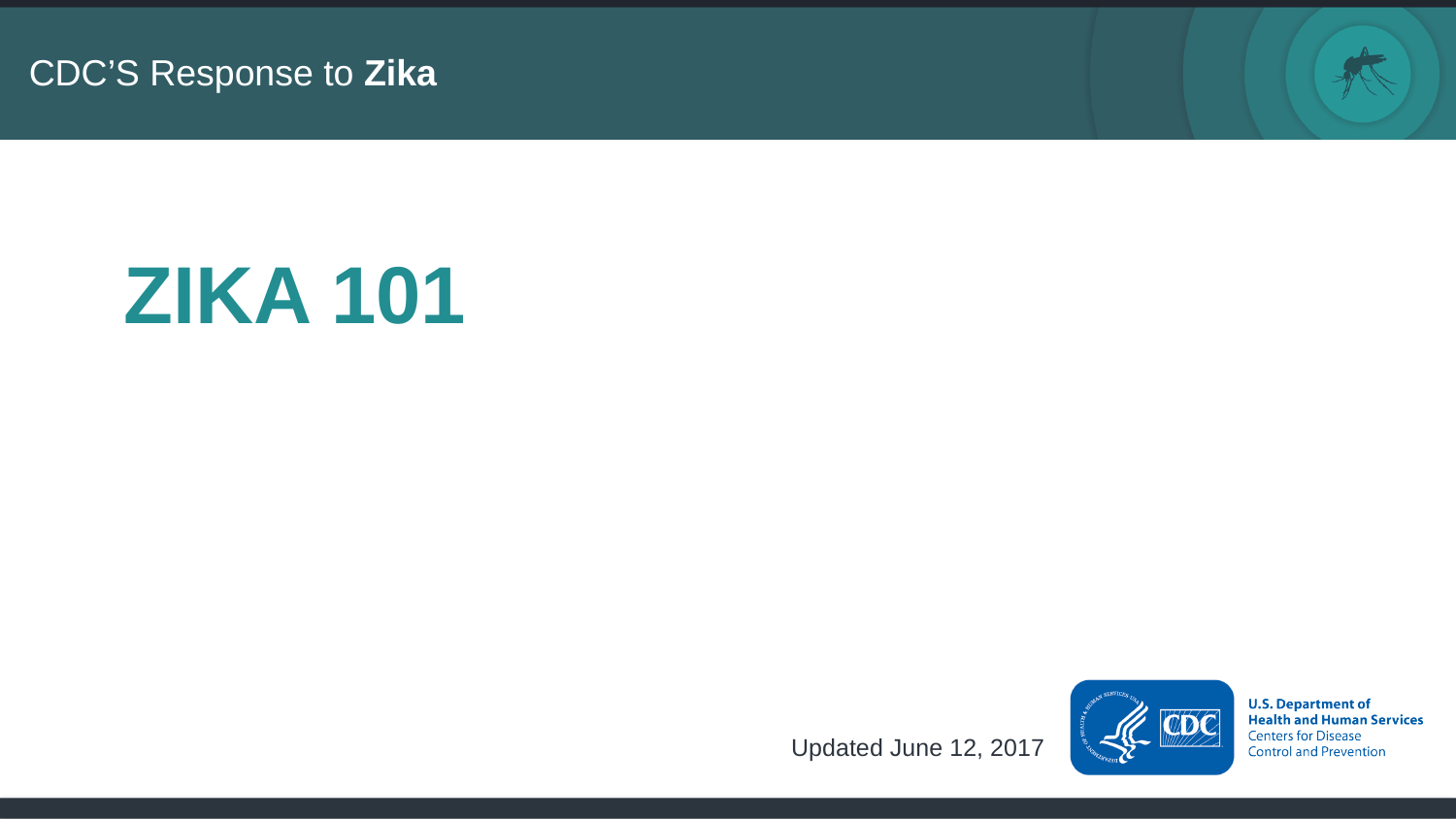

# ZIKA 101
Updated June 12, 2017